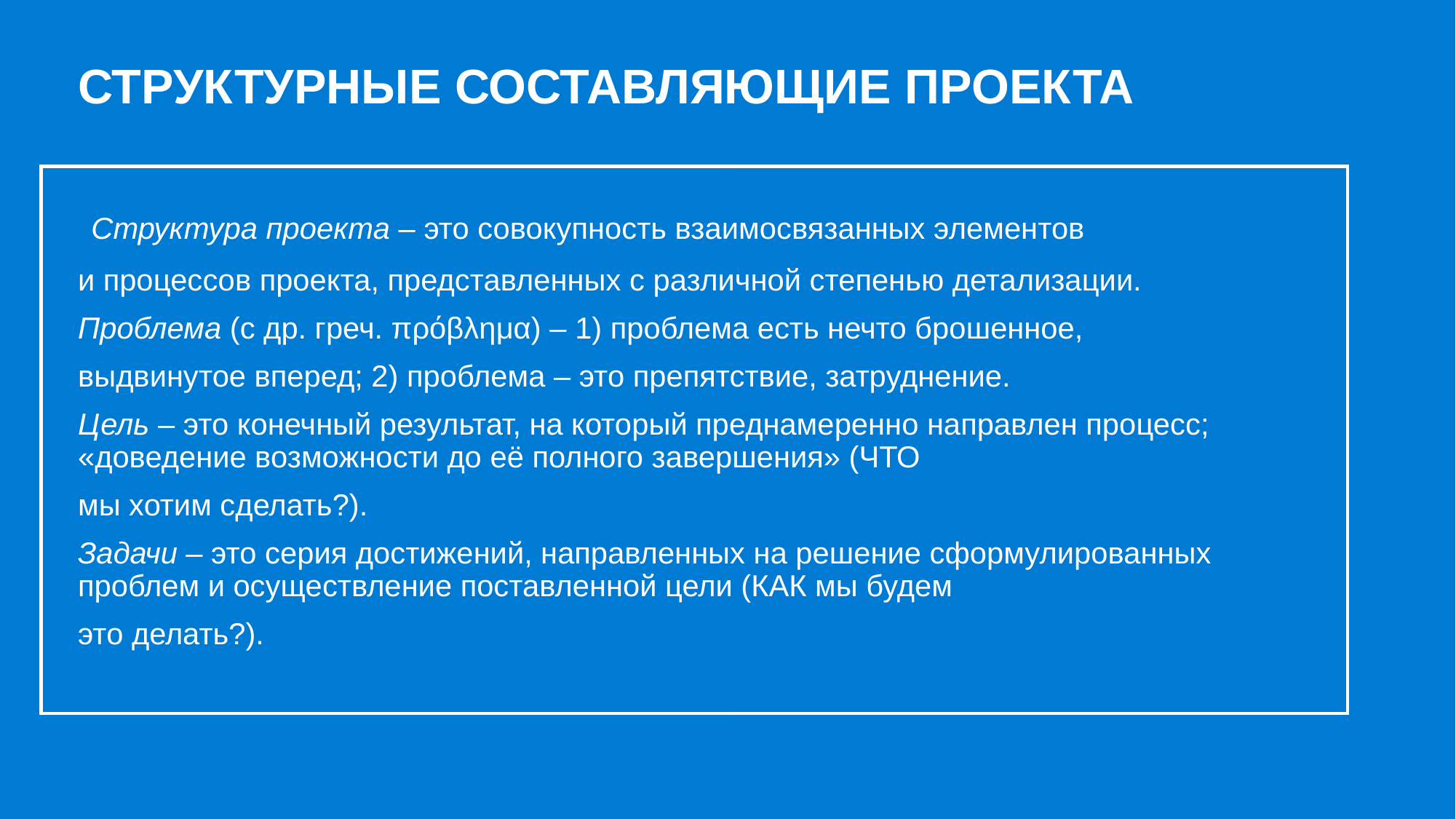

СТРУКТУРНЫЕ СОСТАВЛЯЮЩИЕ ПРОЕКТА

 Структура проекта – это совокупность взаимосвязанных элементов
и процессов проекта, представленных с различной степенью детализации.
Проблема (с др. греч. πρόβλημα) – 1) проблема есть нечто брошенное,
выдвинутое вперед; 2) проблема – это препятствие, затруднение.
Цель – это конечный результат, на который преднамеренно направлен процесс; «доведение возможности до её полного завершения» (ЧТО
мы хотим сделать?).
Задачи – это серия достижений, направленных на решение сформулированных проблем и осуществление поставленной цели (КАК мы будем
это делать?).